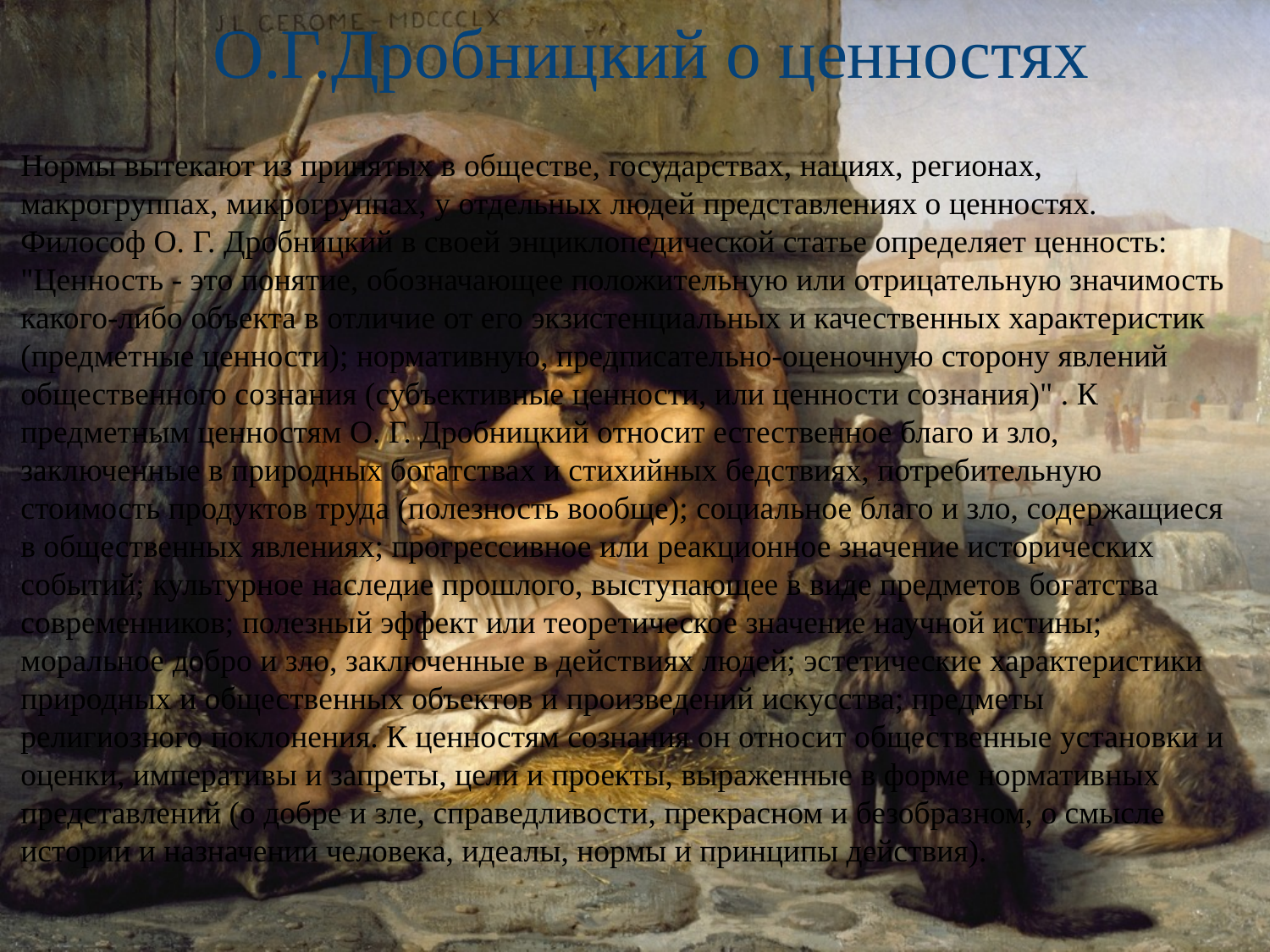

# О.Г.Дробницкий о ценностях
	Нормы вытекают из принятых в обществе, государствах, нациях, регионах, макрогруппах, микрогруппах, у отдельных людей представлениях о ценностях. Философ О. Г. Дробницкий в своей энциклопедической статье определяет ценность: "Ценность - это понятие, обозначающее положительную или отрицательную значимость какого-либо объекта в отличие от его экзистенциальных и качественных характеристик (предметные ценности); нормативную, предписательно-оценочную сторону явлений общественного сознания (субъективные ценности, или ценности сознания)" . К предметным ценностям О. Г. Дробницкий относит естественное благо и зло, заключенные в природных богатствах и стихийных бедствиях, потребительную стоимость продуктов труда (полезность вообще); социальное благо и зло, содержащиеся в общественных явлениях; прогрессивное или реакционное значение исторических событий; культурное наследие прошлого, выступающее в виде предметов богатства современников; полезный эффект или теоретическое значение научной истины; моральное добро и зло, заключенные в действиях людей; эстетические характеристики природных и общественных объектов и произведений искусства; предметы религиозного поклонения. К ценностям сознания он относит общественные установки и оценки, императивы и запреты, цели и проекты, выраженные в форме нормативных представлений (о добре и зле, справедливости, прекрасном и безобразном, о смысле истории и назначении человека, идеалы, нормы и принципы действия).